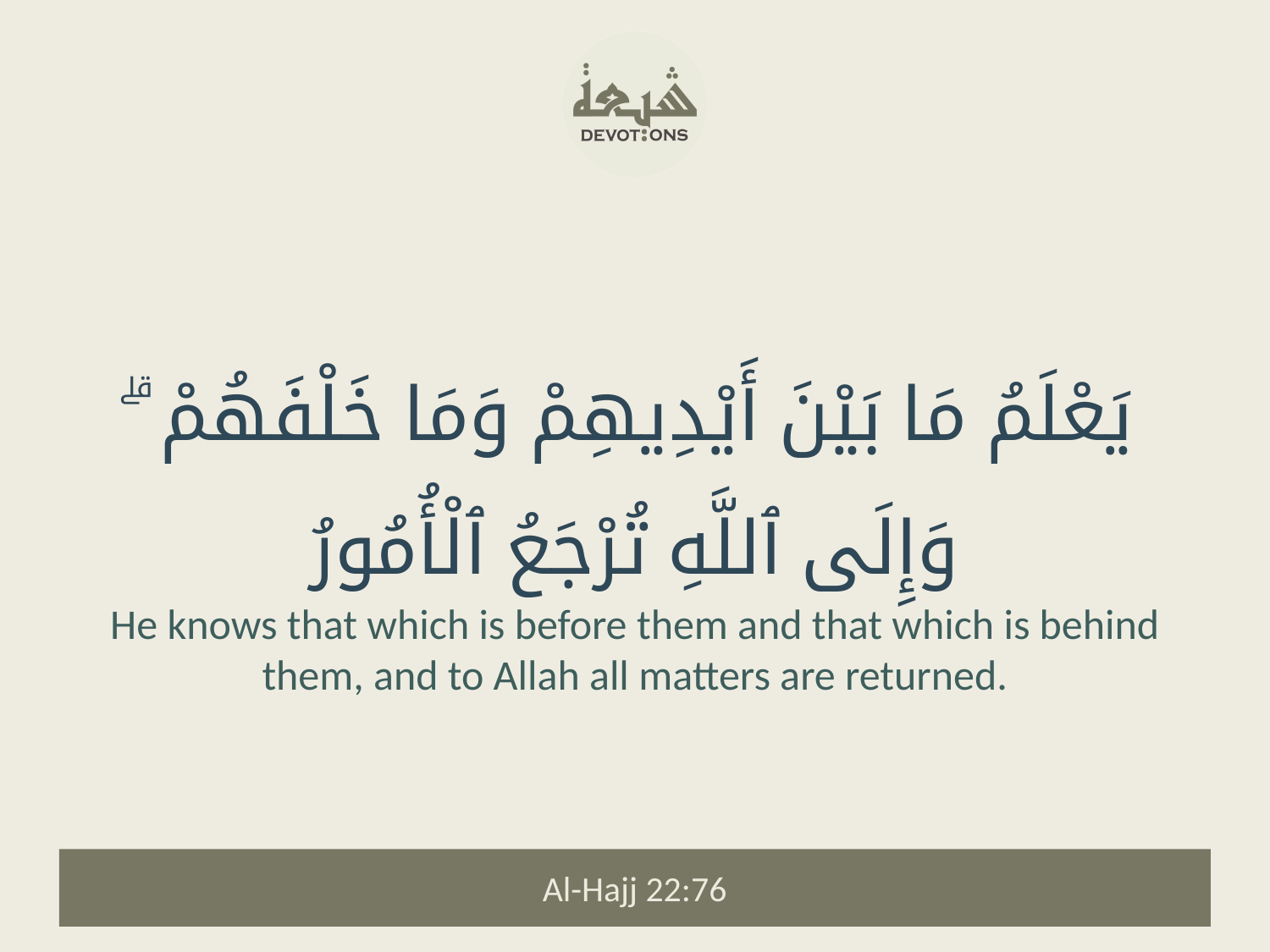

يَعْلَمُ مَا بَيْنَ أَيْدِيهِمْ وَمَا خَلْفَهُمْ ۗ وَإِلَى ٱللَّهِ تُرْجَعُ ٱلْأُمُورُ
He knows that which is before them and that which is behind them, and to Allah all matters are returned.
Al-Hajj 22:76